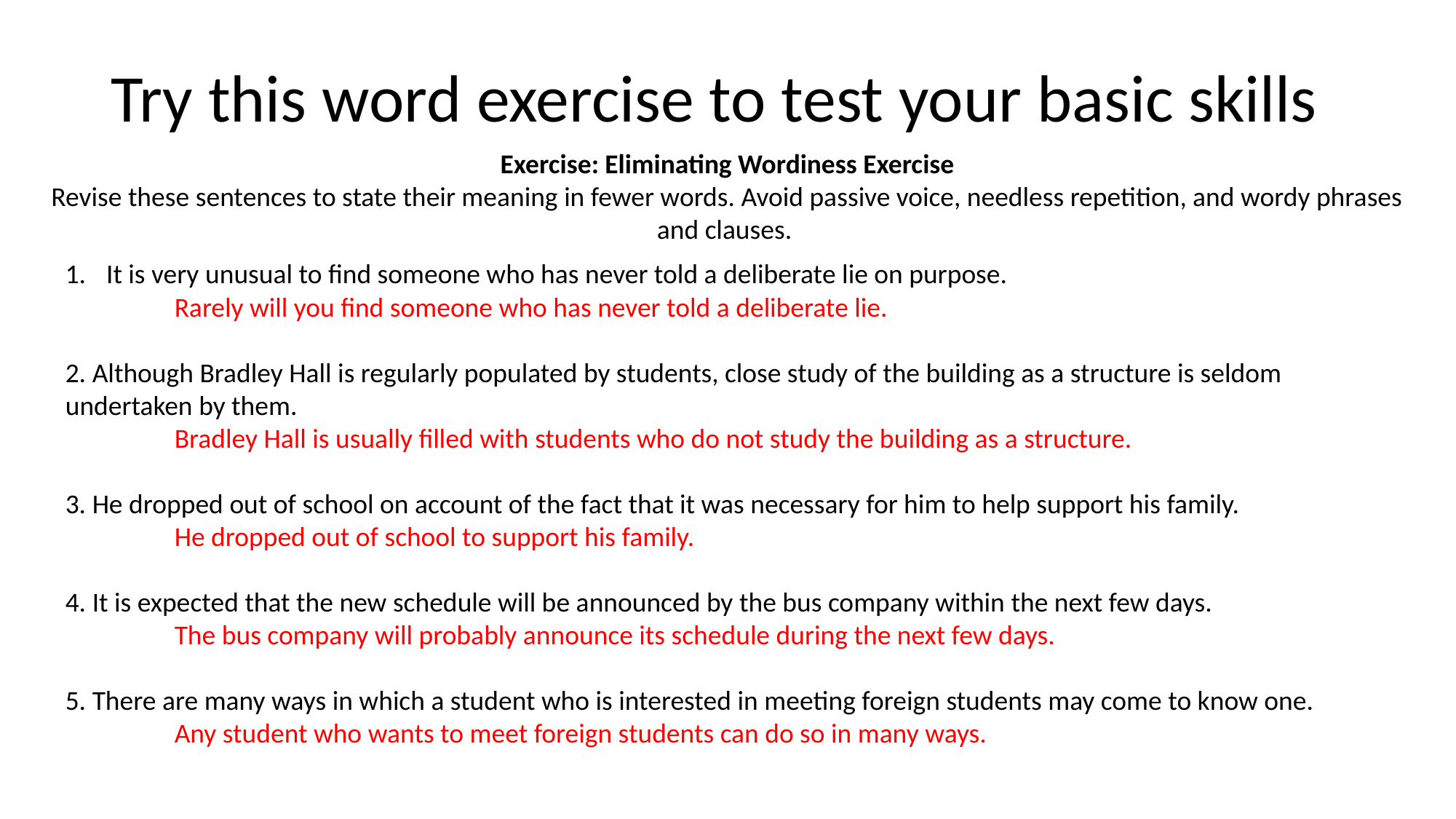

# Try this word exercise to test your basic skills
Exercise: Eliminating Wordiness Exercise
Revise these sentences to state their meaning in fewer words. Avoid passive voice, needless repetition, and wordy phrases and clauses.
It is very unusual to find someone who has never told a deliberate lie on purpose.
Rarely will you find someone who has never told a deliberate lie.

2. Although Bradley Hall is regularly populated by students, close study of the building as a structure is seldom undertaken by them.
	Bradley Hall is usually filled with students who do not study the building as a structure.

3. He dropped out of school on account of the fact that it was necessary for him to help support his family.
	He dropped out of school to support his family.

4. It is expected that the new schedule will be announced by the bus company within the next few days.
	The bus company will probably announce its schedule during the next few days.

5. There are many ways in which a student who is interested in meeting foreign students may come to know one.
	Any student who wants to meet foreign students can do so in many ways.